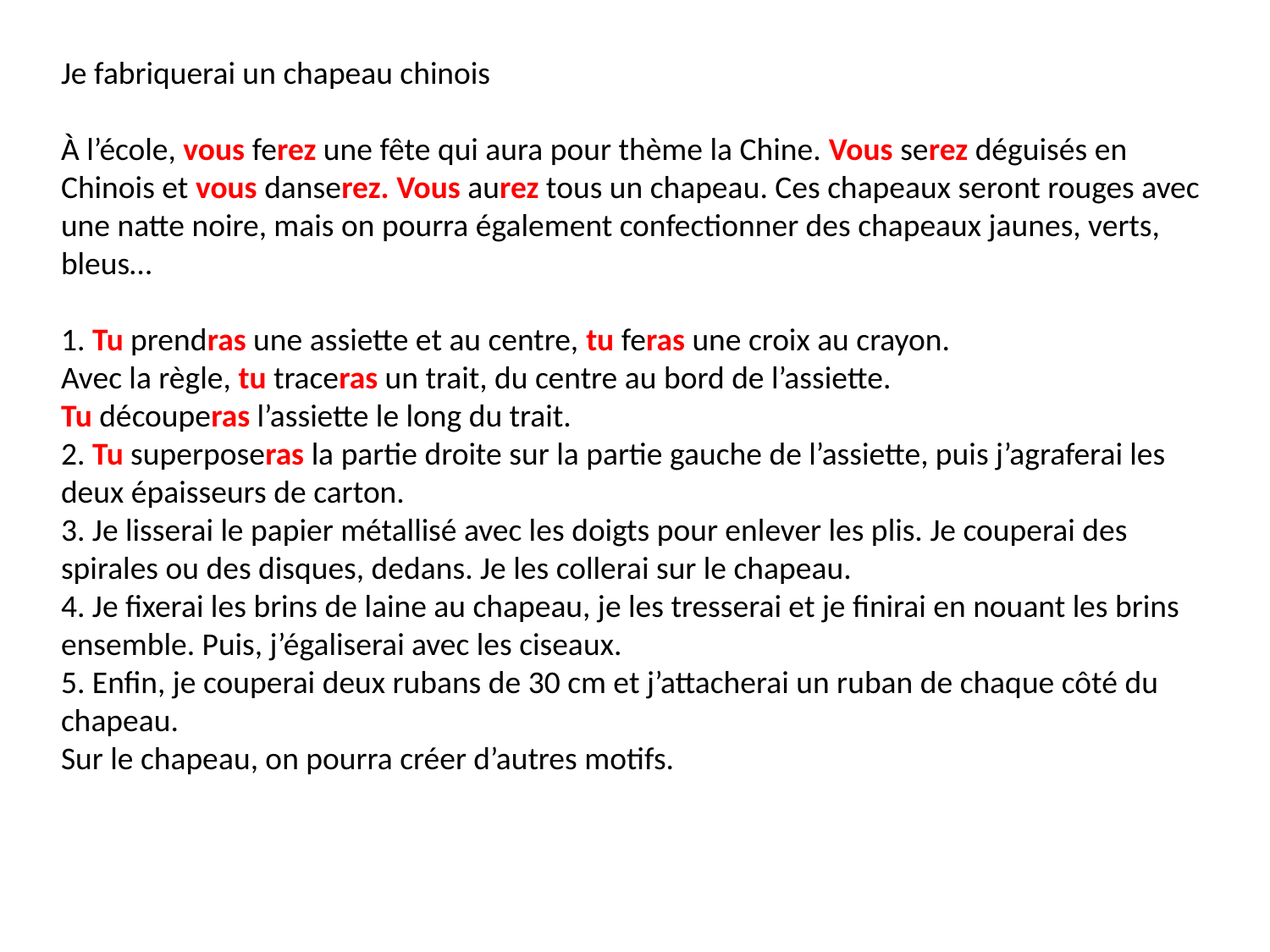

Je fabriquerai un chapeau chinois

À l’école, vous ferez une fête qui aura pour thème la Chine. Vous serez déguisés en Chinois et vous danserez. Vous aurez tous un chapeau. Ces chapeaux seront rouges avec une natte noire, mais on pourra également confectionner des chapeaux jaunes, verts, bleus…

1. Tu prendras une assiette et au centre, tu feras une croix au crayon.
Avec la règle, tu traceras un trait, du centre au bord de l’assiette.
Tu découperas l’assiette le long du trait.
2. Tu superposeras la partie droite sur la partie gauche de l’assiette, puis j’agraferai les deux épaisseurs de carton.
3. Je lisserai le papier métallisé avec les doigts pour enlever les plis. Je couperai des spirales ou des disques, dedans. Je les collerai sur le chapeau.
4. Je fixerai les brins de laine au chapeau, je les tresserai et je finirai en nouant les brins ensemble. Puis, j’égaliserai avec les ciseaux.
5. Enfin, je couperai deux rubans de 30 cm et j’attacherai un ruban de chaque côté du chapeau.
Sur le chapeau, on pourra créer d’autres motifs.